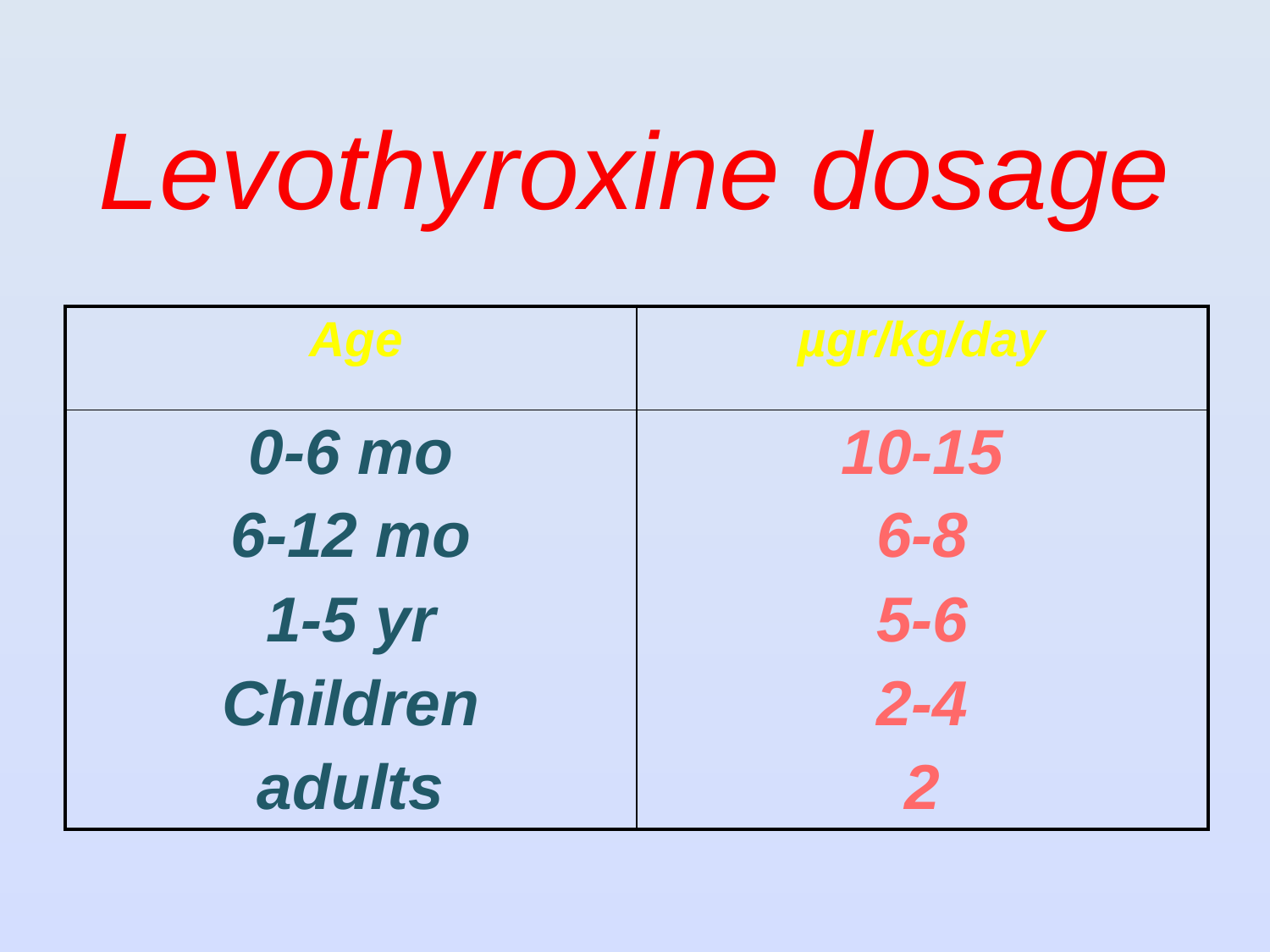

# Levothyroxine dosage
| Age | µgr/kg/day |
| --- | --- |
| 0-6 mo 6-12 mo 1-5 yr Children adults | 10-15 6-8 5-6 2-4 2 |